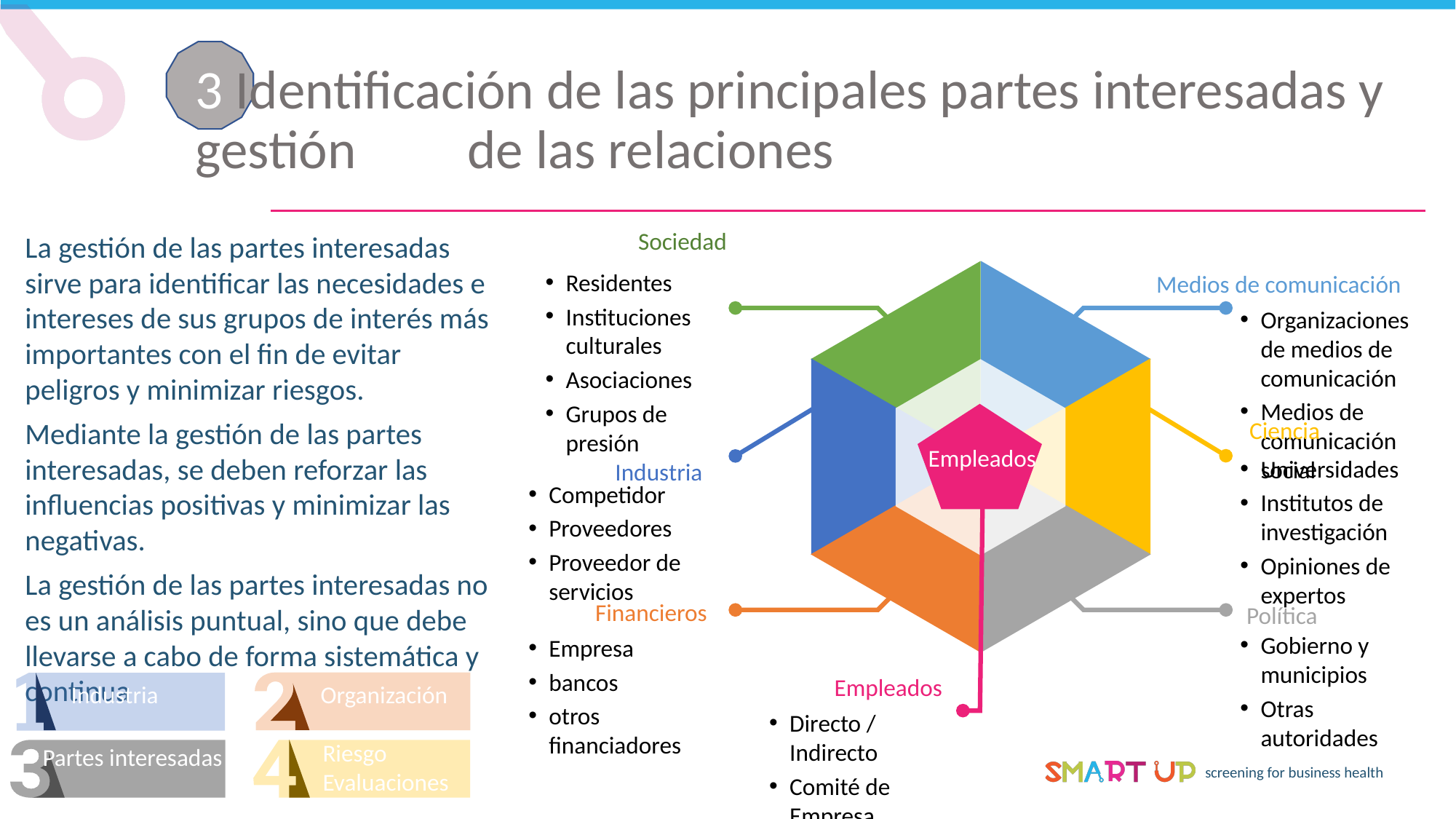

3 Identificación de las principales partes interesadas y gestión         de las relaciones
Sociedad
La gestión de las partes interesadas sirve para identificar las necesidades e intereses de sus grupos de interés más importantes con el fin de evitar peligros y minimizar riesgos.
Mediante la gestión de las partes interesadas, se deben reforzar las influencias positivas y minimizar las negativas.
La gestión de las partes interesadas no es un análisis puntual, sino que debe llevarse a cabo de forma sistemática y continua

Medios de comunicación
Residentes
Instituciones culturales
Asociaciones
Grupos de presión
Organizaciones de medios de comunicación
Medios de comunicación social

Ciencia
Empleados
Industria
Universidades
Institutos de investigación
Opiniones de expertos

Competidor
Proveedores
Proveedor de servicios

Financieros
Política
Gobierno y municipios
Otras autoridades
Empresa
bancos
otros financiadores
Empleados

Industria
Organización

Riesgo
Evaluaciones
Partes interesadas

Directo / Indirecto
Comité de Empresa
Unidades de trabajo